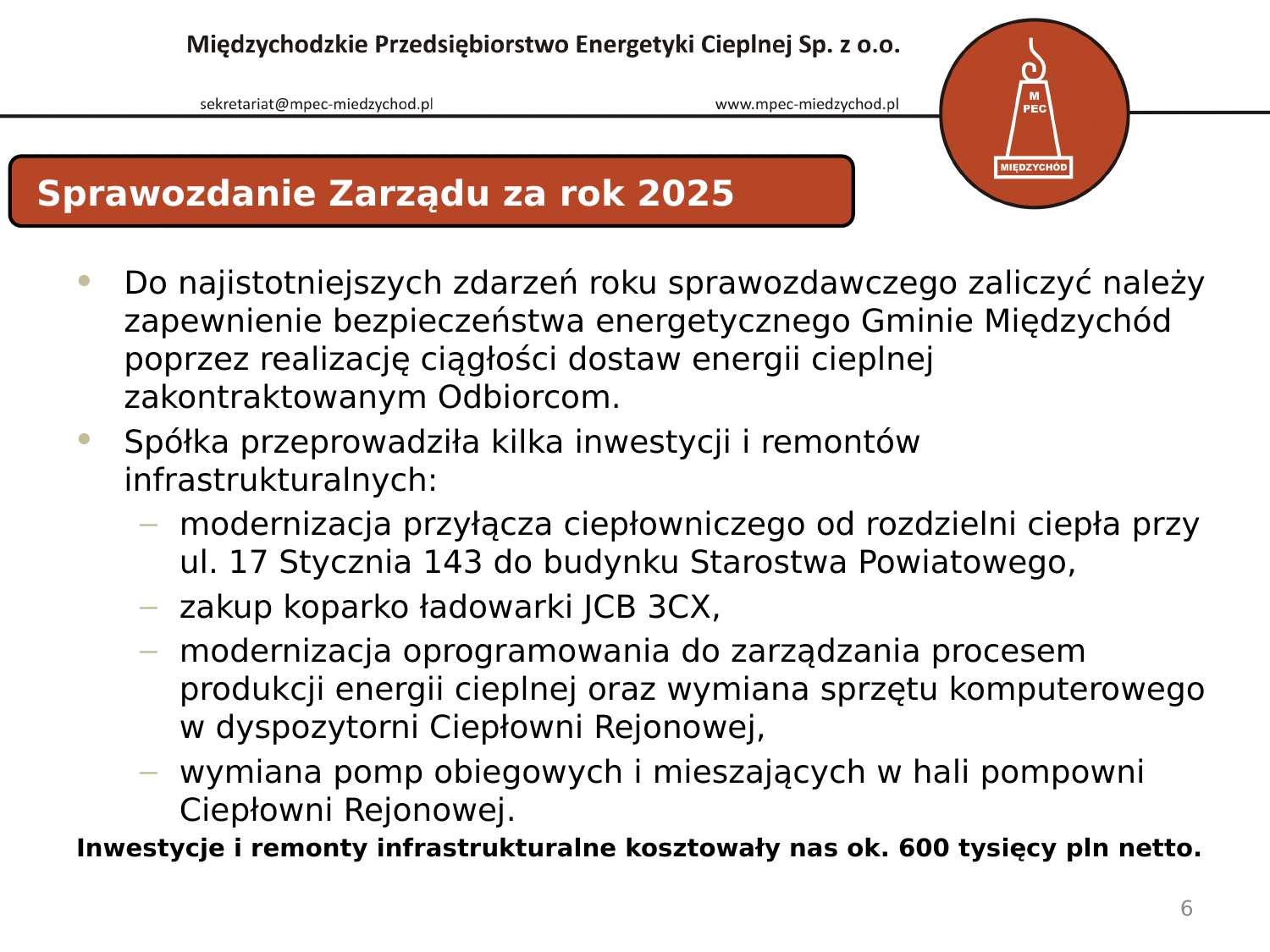

# Sprawozdanie Zarządu za rok 2025
Do najistotniejszych zdarzeń roku sprawozdawczego zaliczyć należy zapewnienie bezpieczeństwa energetycznego Gminie Międzychód poprzez realizację ciągłości dostaw energii cieplnej zakontraktowanym Odbiorcom.
Spółka przeprowadziła kilka inwestycji i remontów infrastrukturalnych:
modernizacja przyłącza ciepłowniczego od rozdzielni ciepła przy ul. 17 Stycznia 143 do budynku Starostwa Powiatowego,
zakup koparko ładowarki JCB 3CX,
modernizacja oprogramowania do zarządzania procesem produkcji energii cieplnej oraz wymiana sprzętu komputerowego w dyspozytorni Ciepłowni Rejonowej,
wymiana pomp obiegowych i mieszających w hali pompowni Ciepłowni Rejonowej.
Inwestycje i remonty infrastrukturalne kosztowały nas ok. 600 tysięcy pln netto.

6